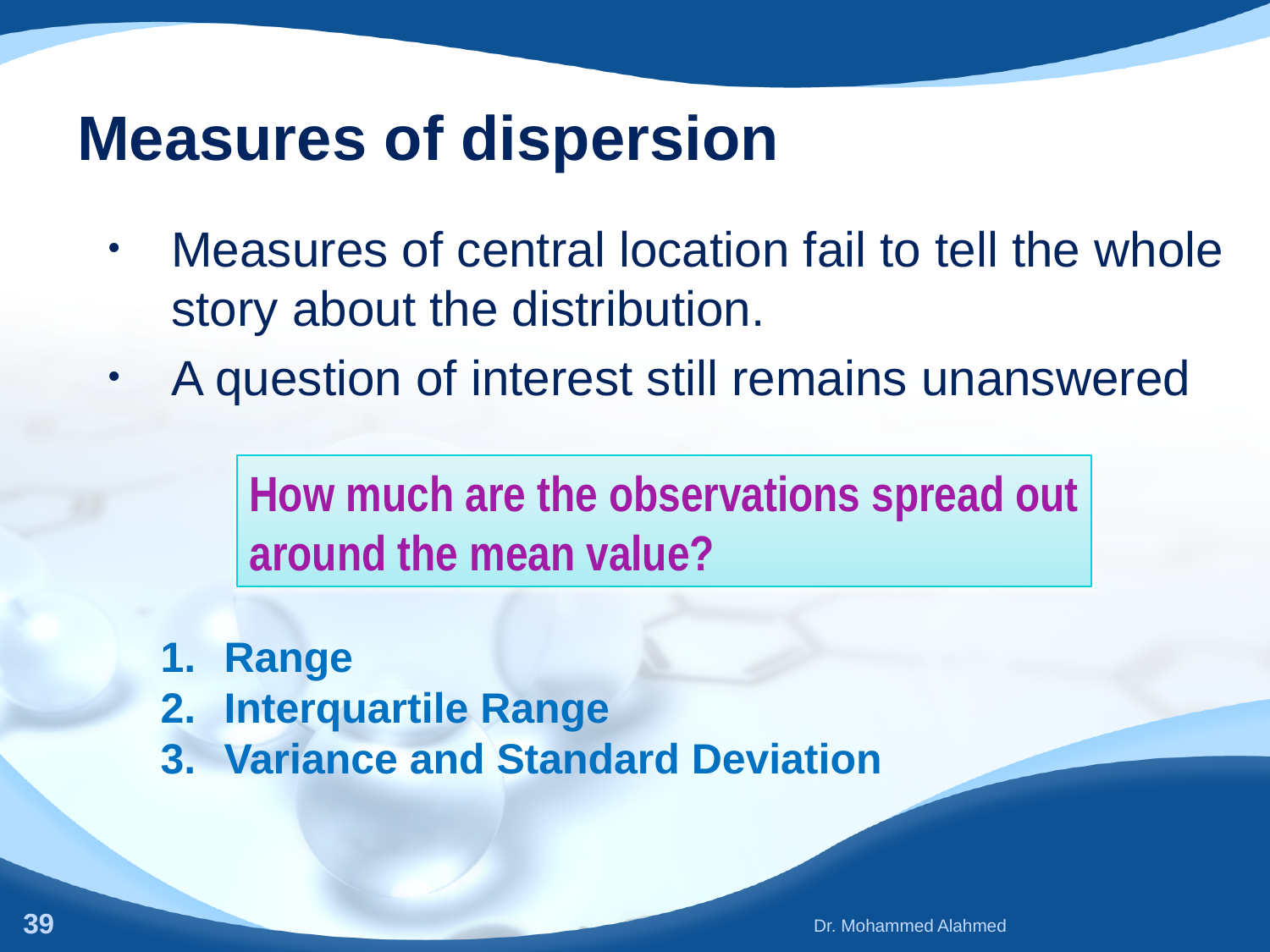

# Measures of dispersion
Measures of central location fail to tell the whole story about the distribution.
A question of interest still remains unanswered
How much are the observations spread out
around the mean value?
Range
Interquartile Range
Variance and Standard Deviation
39
Dr. Mohammed Alahmed